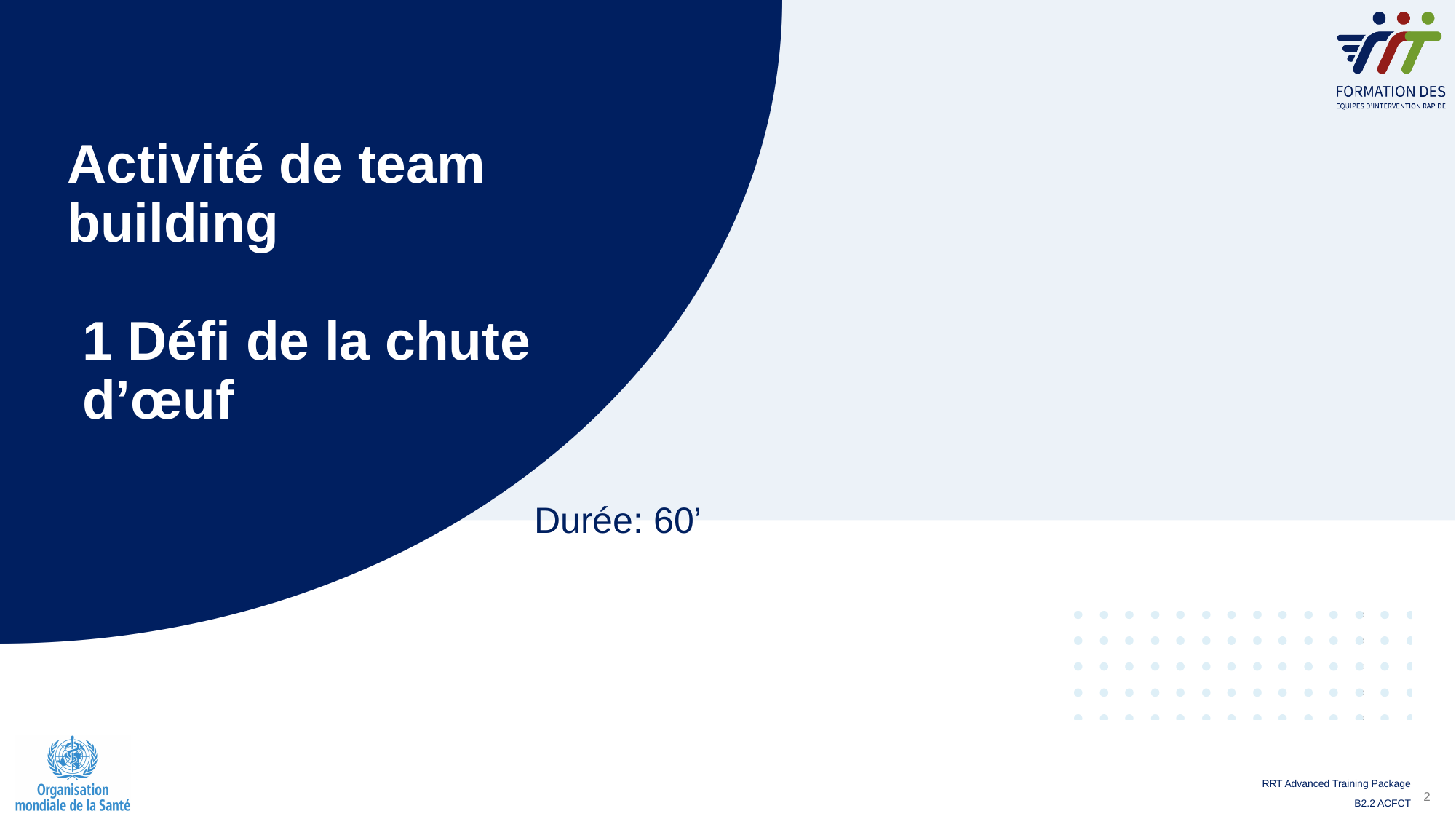

# Activité de team building   1 Défi de la chute   d’œuf

Durée: 60’